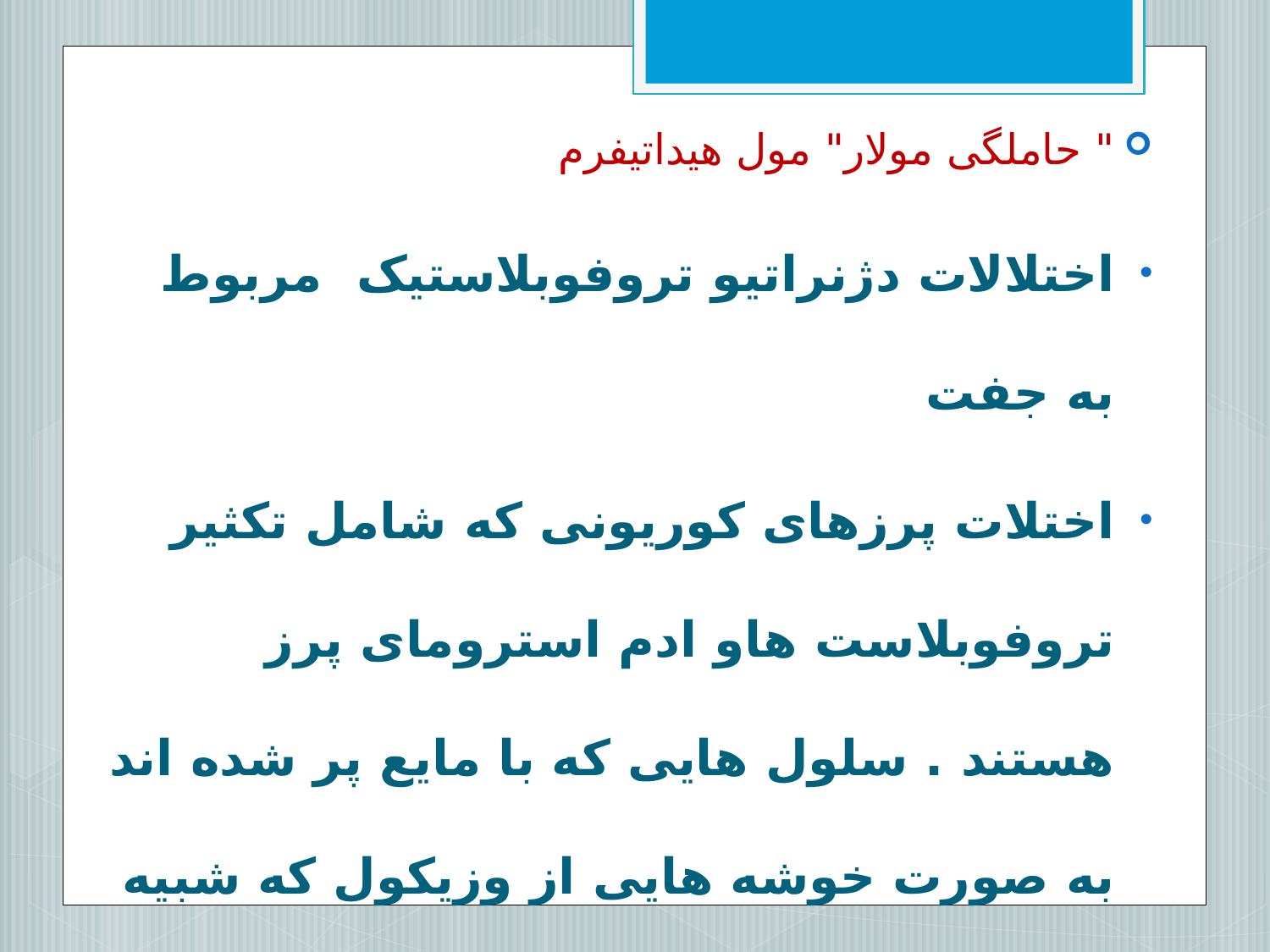

" حاملگی مولار" مول هیداتیفرم
اختلالات دژنراتیو تروفوبلاستیک  مربوط به جفت
اختلات پرزهای کوریونی که شامل تکثیر تروفوبلاست هاو ادم استرومای پرز هستند . سلول هایی که با مایع پر شده اند به صورت خوشه هایی از وزیکول که شبیه خوشه انگور هستند
رشد زیاد پرزهای کوریونی که به جنین اجازه رشد نمی دهد.